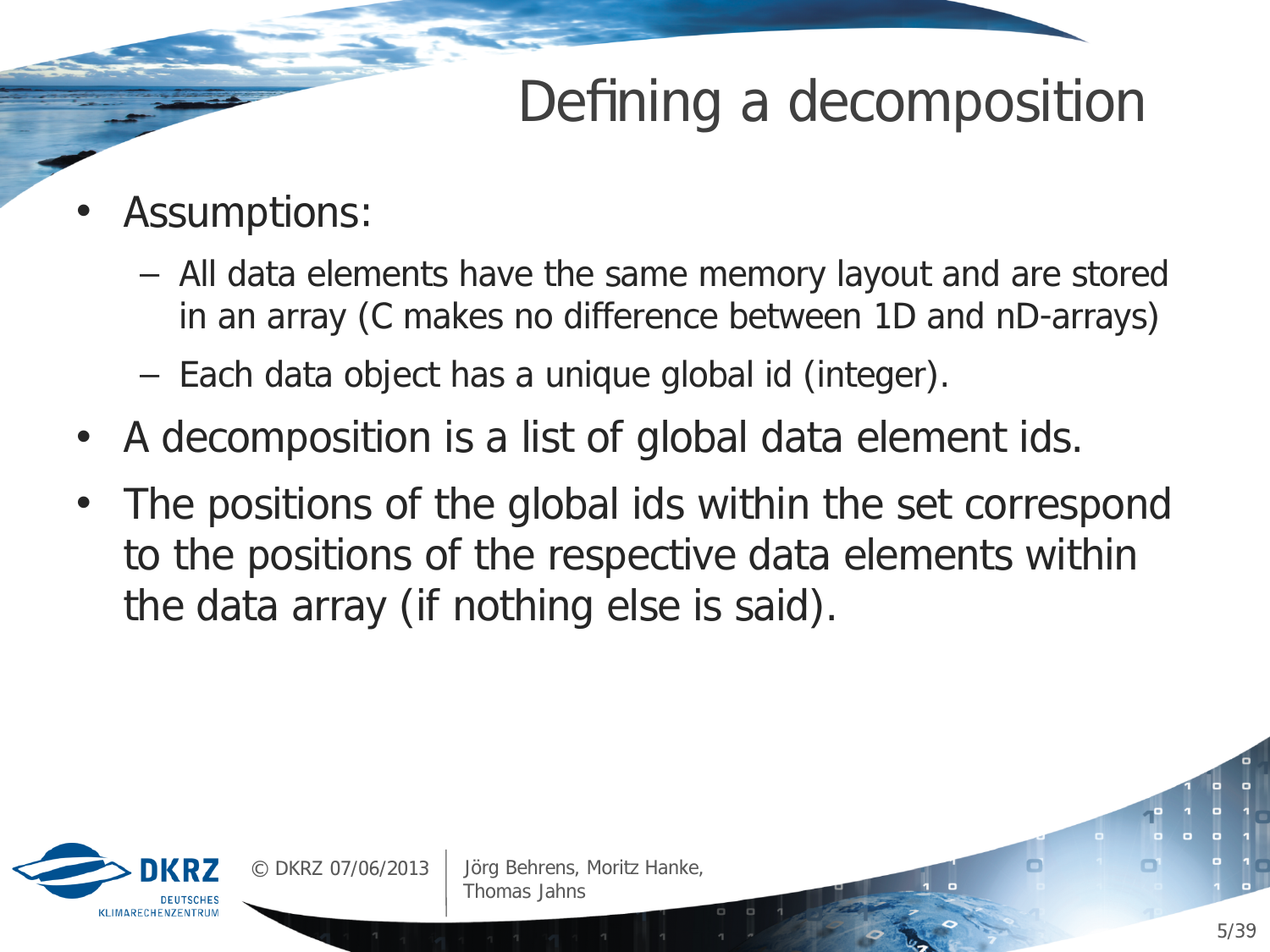

# Defining a decomposition
Assumptions:
All data elements have the same memory layout and are stored in an array (C makes no difference between 1D and nD-arrays)
Each data object has a unique global id (integer).
A decomposition is a list of global data element ids.
The positions of the global ids within the set correspond to the positions of the respective data elements within the data array (if nothing else is said).
Jörg Behrens, Moritz Hanke, Thomas Jahns
07/06/2013
5